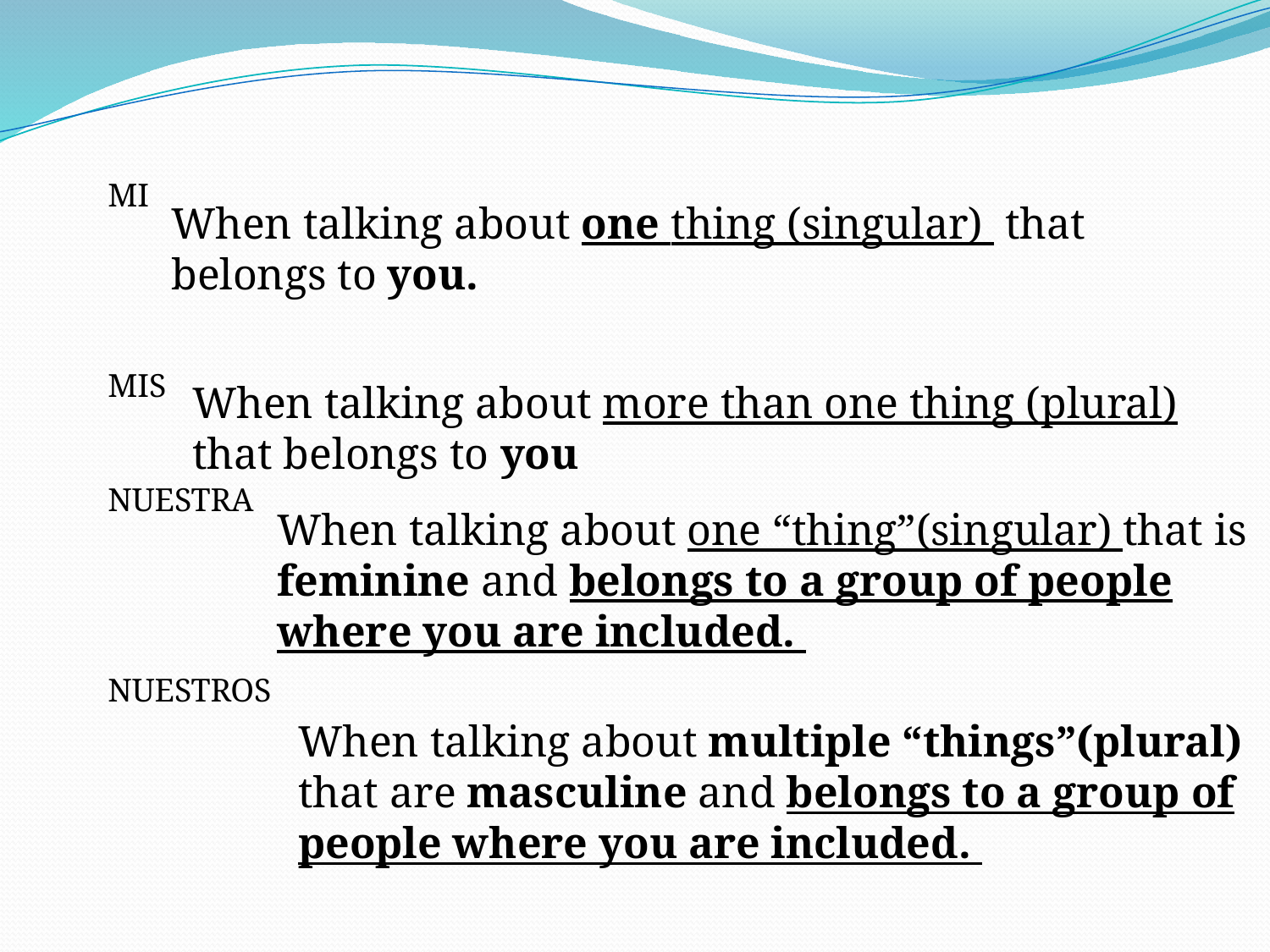

MI

MIS

NUESTRA

NUESTROS

When talking about one thing (singular)  that belongs to you.
When talking about more than one thing (plural) that belongs to you
When talking about one “thing”(singular) that is feminine and belongs to a group of people where you are included.
When talking about multiple “things”(plural) that are masculine and belongs to a group of people where you are included.